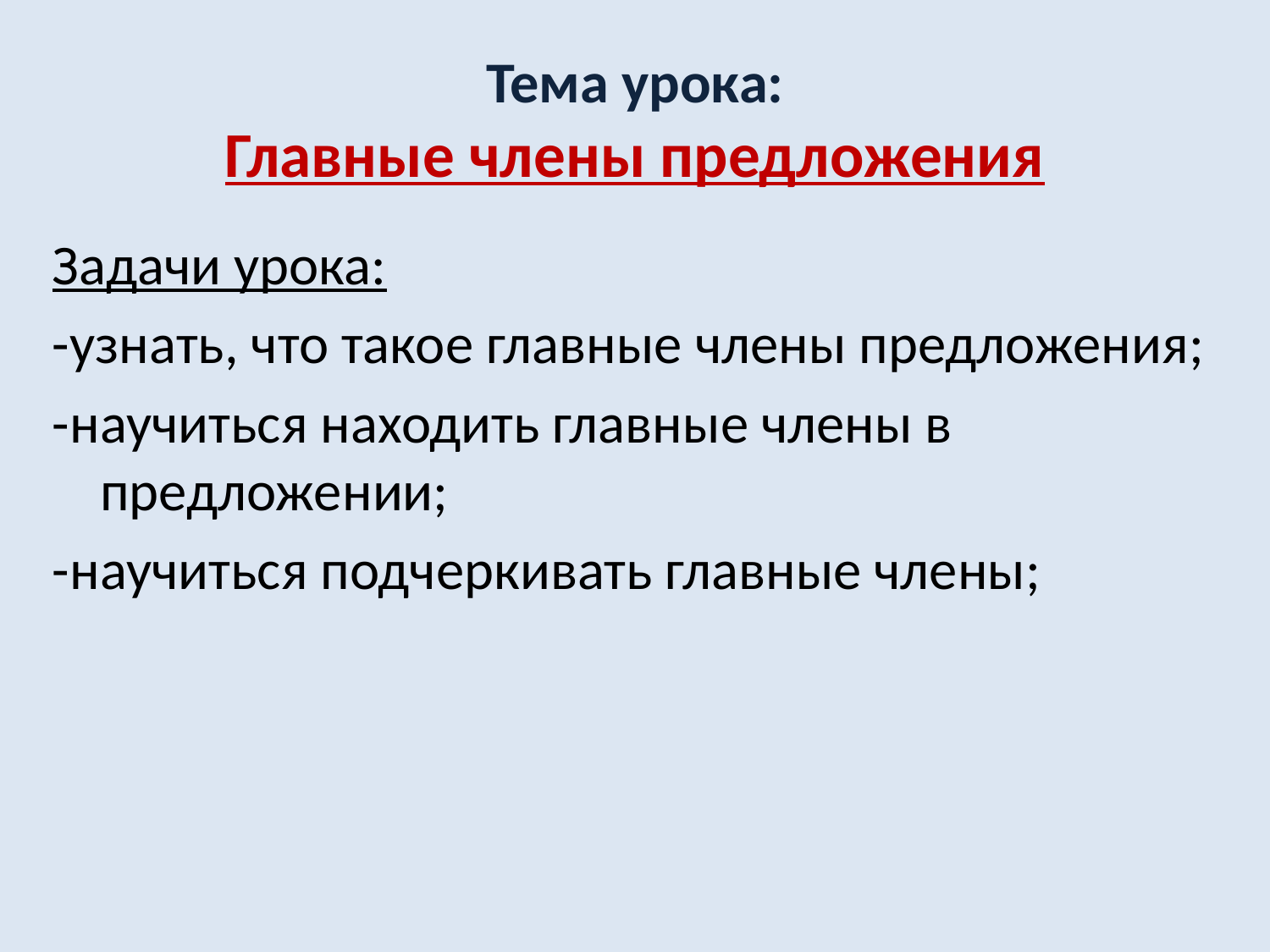

# Тема урока: Главные члены предложения
Задачи урока:
-узнать, что такое главные члены предложения;
-научиться находить главные члены в предложении;
-научиться подчеркивать главные члены;